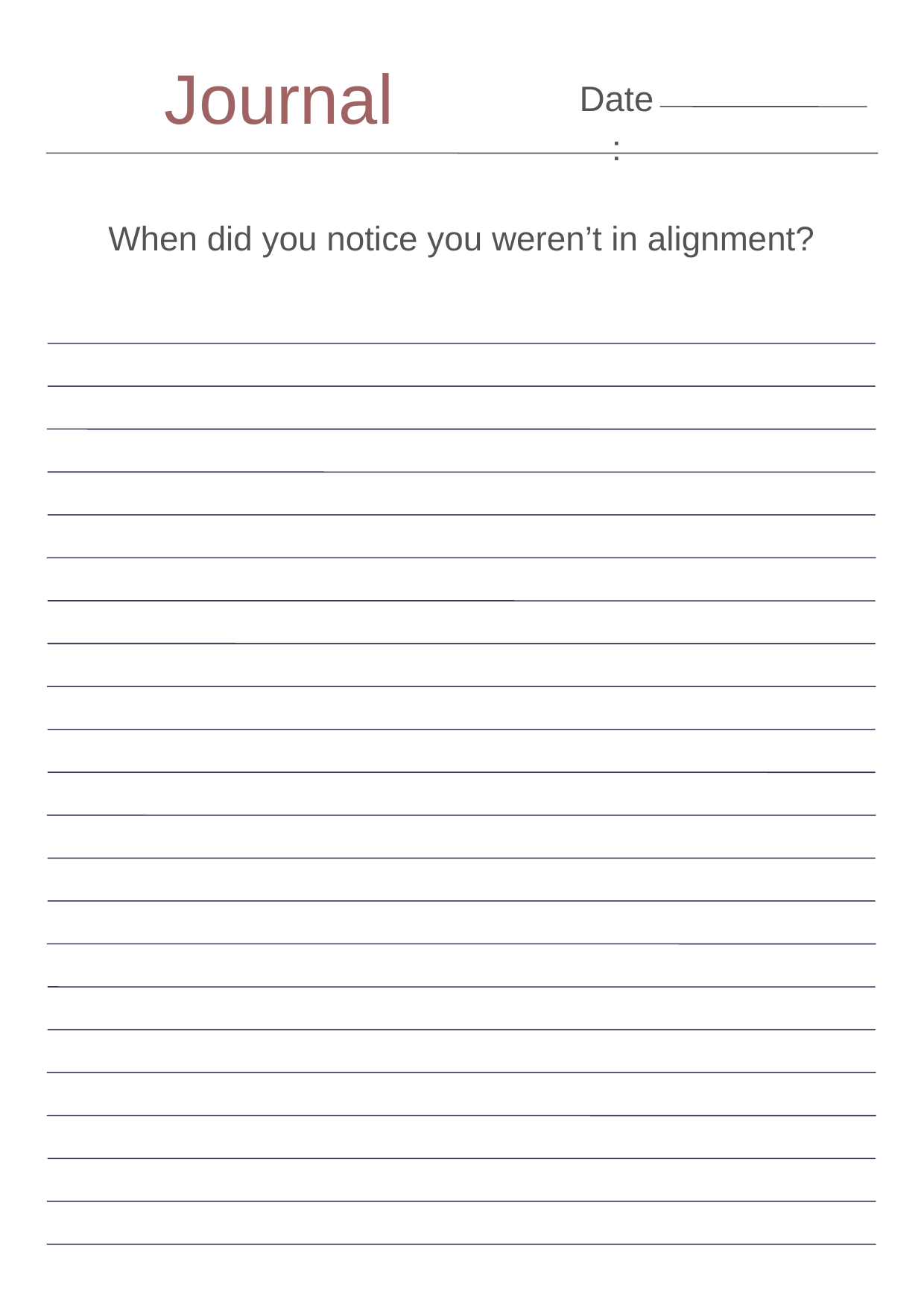

Journal
Date:

When did you notice you weren’t in alignment?